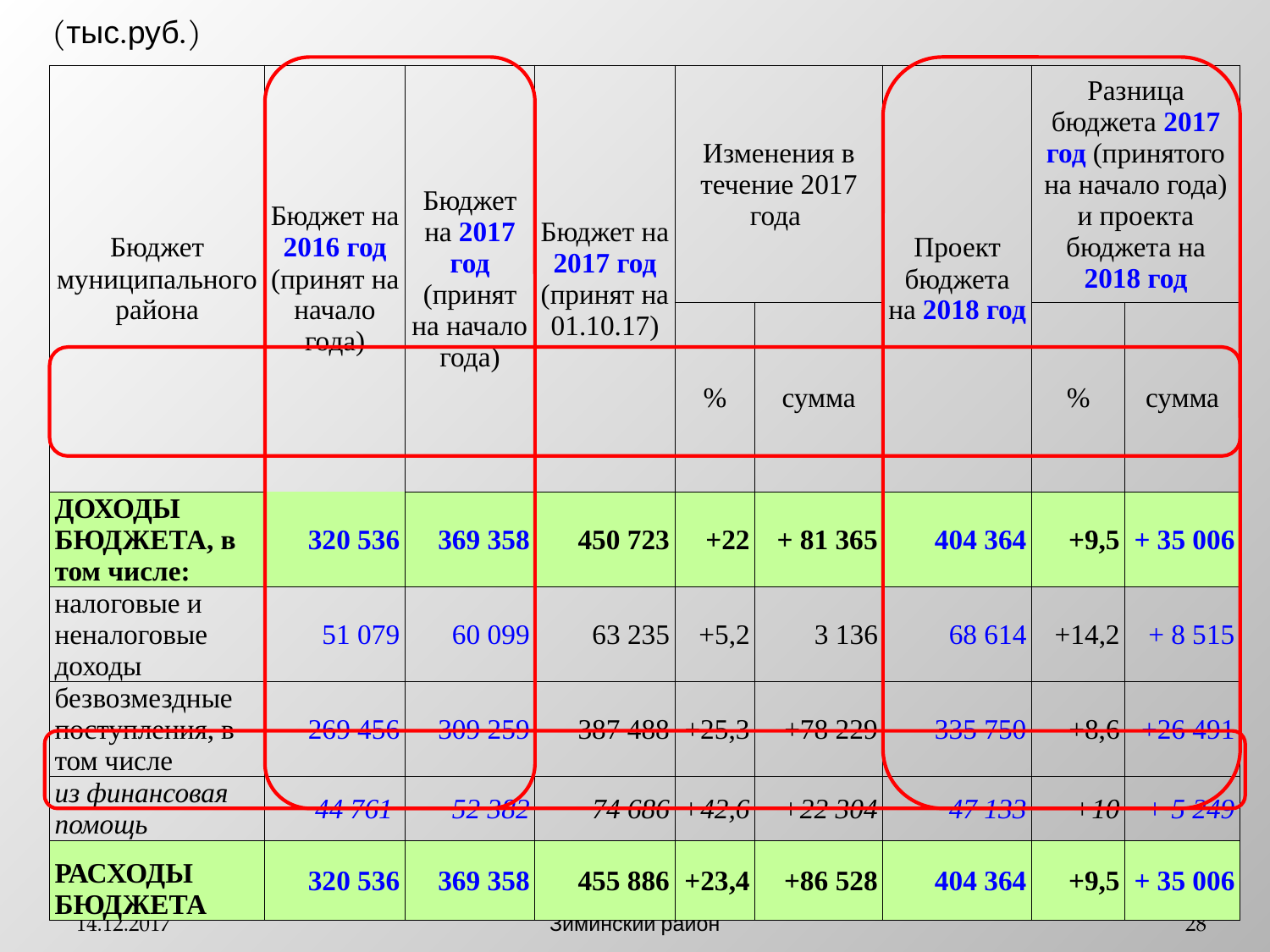

(тыс.руб.)

| Бюджет муниципального района | Бюджет на 2016 год (принят на начало года) | Бюджет на 2017 год (принят на начало года) | Бюджет на 2017 год (принят на 01.10.17) | Изменения в течение 2017 года |  | Проект бюджета на 2018 год | Разница бюджета 2017 год (принятого на начало года) и проекта бюджета на 2018 год |  |
| --- | --- | --- | --- | --- | --- | --- | --- | --- |
|  |  |  |  | % | сумма |  | % | сумма |
| ДОХОДЫ БЮДЖЕТА, в том числе: | 320 536 | 369 358 | 450 723 | +22 | + 81 365 | 404 364 | +9,5 | + 35 006 |
| налоговые и неналоговые доходы | 51 079 | 60 099 | 63 235 | +5,2 | 3 136 | 68 614 | +14,2 | + 8 515 |
| безвозмездные поступления, в том числе | 269 456 | 309 259 | 387 488 | +25,3 | +78 229 | 335 750 | +8,6 | +26 491 |
| из финансовая помощь | 44 761 | 52 382 | 74 686 | +42,6 | +22 304 | 47 133 | +10 | + 5 249 |
| РАСХОДЫ БЮДЖЕТА | 320 536 | 369 358 | 455 886 | +23,4 | +86 528 | 404 364 | +9,5 | + 35 006 |

14.12.2017
Зиминский район
28